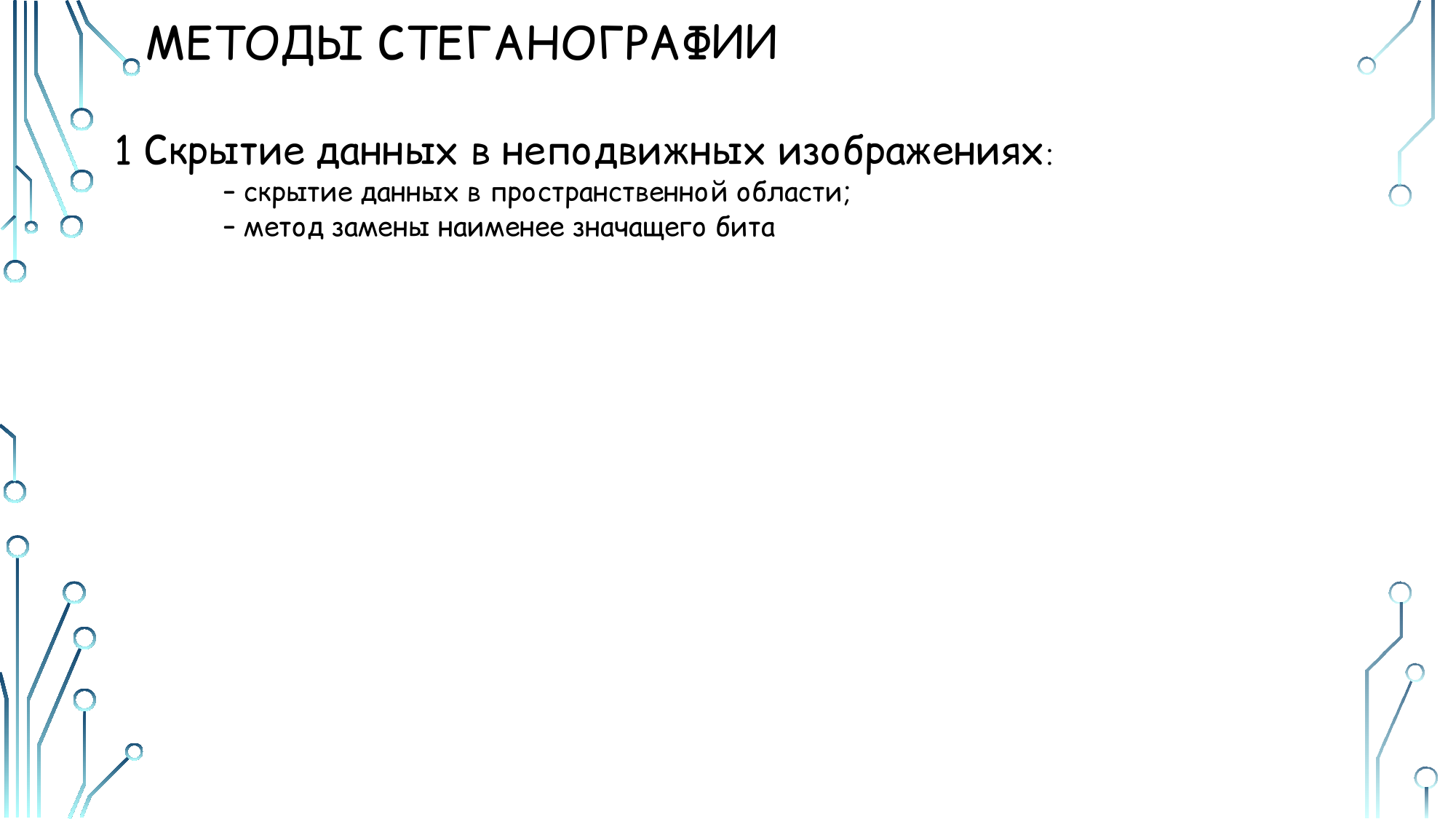

# МЕТОДЫ СТЕГАНОГРАФИи
1 Скрытие данных в неподвижных изображениях:
 	– cкрытие данных в пространственной области;
	– метод замены наименее значащего бита